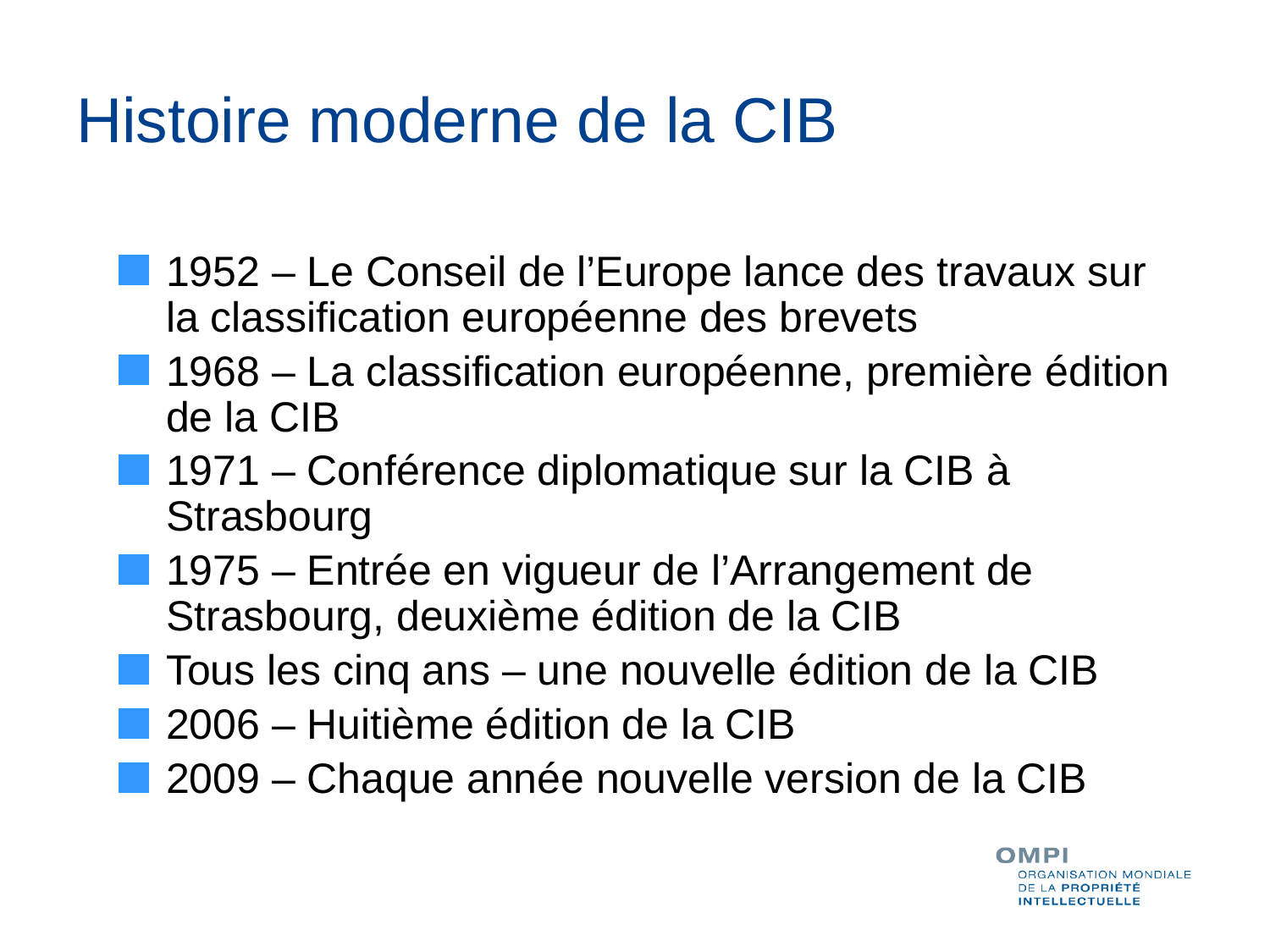

# Histoire moderne de la CIB
1952 – Le Conseil de l’Europe lance des travaux sur la classification européenne des brevets
1968 – La classification européenne, première édition de la CIB
1971 – Conférence diplomatique sur la CIB à  Strasbourg
1975 – Entrée en vigueur de l’Arrangement de Strasbourg, deuxième édition de la CIB
Tous les cinq ans – une nouvelle édition de la CIB
2006 – Huitième édition de la CIB
2009 – Chaque année nouvelle version de la CIB